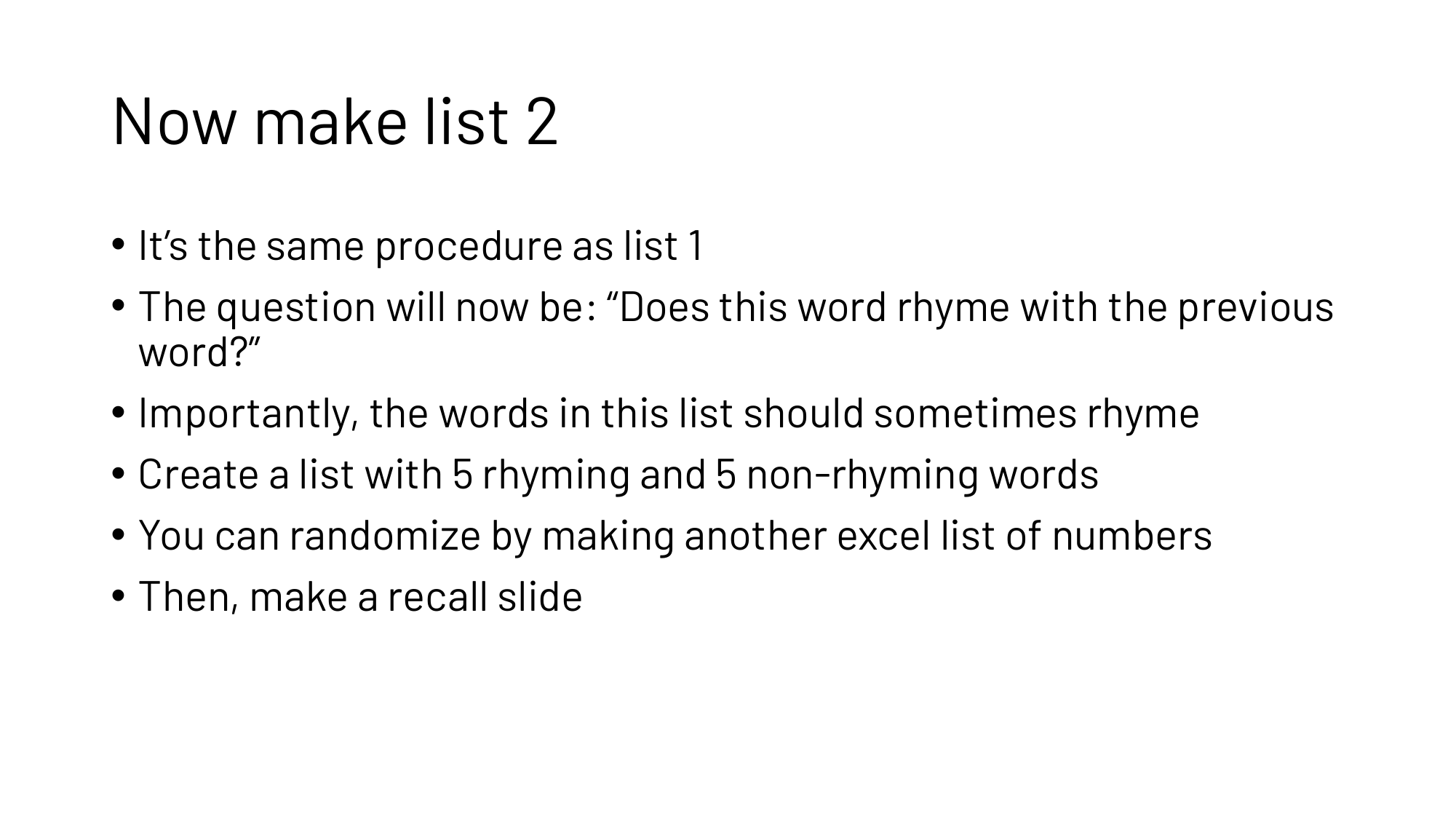

# Now make list 2
It’s the same procedure as list 1
The question will now be: “Does this word rhyme with the previous word?”
Importantly, the words in this list should sometimes rhyme
Create a list with 5 rhyming and 5 non-rhyming words
You can randomize by making another excel list of numbers
Then, make a recall slide